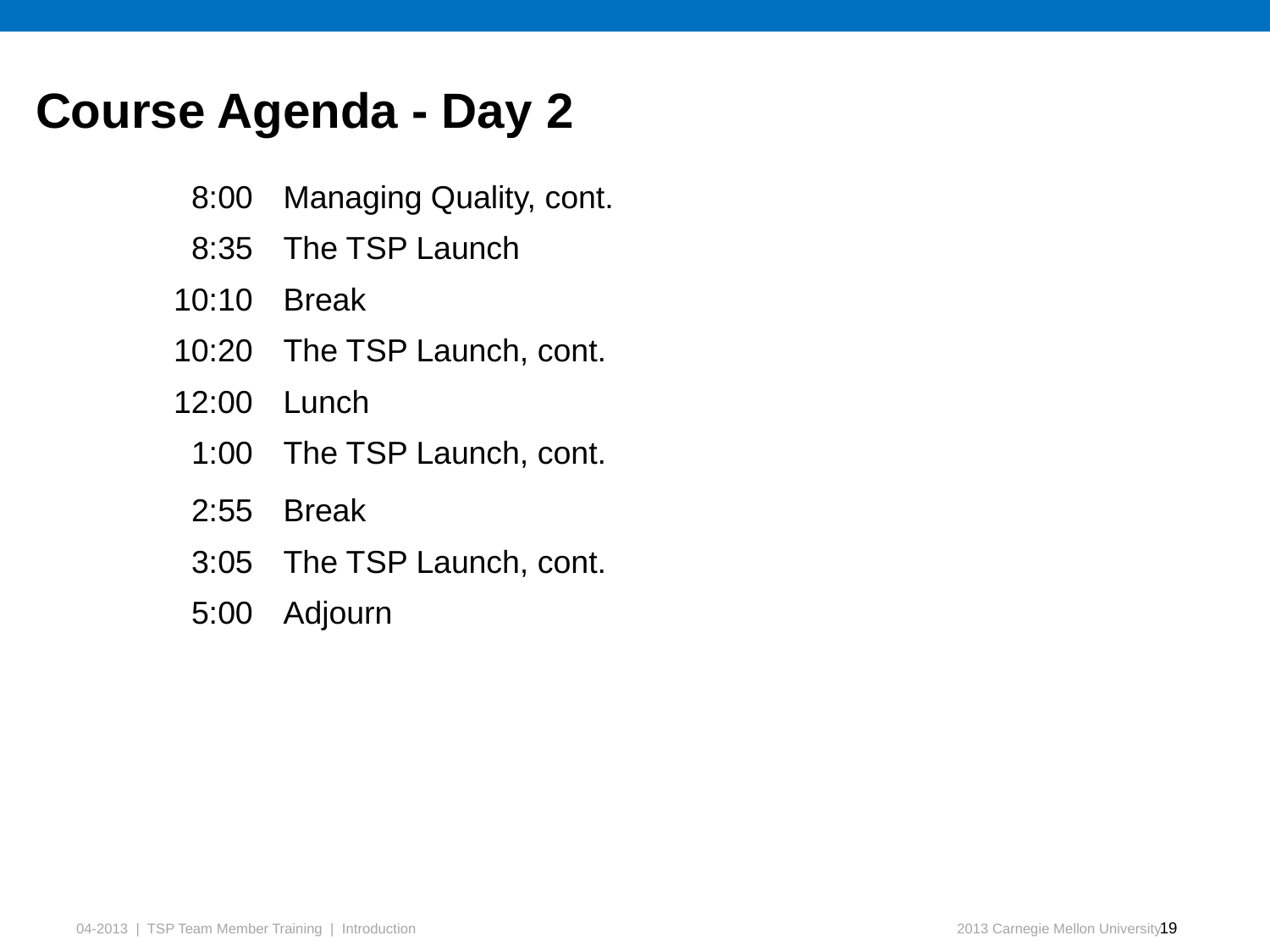

# Course Agenda - Day 2

| 8:00 | Managing Quality, cont. |
| --- | --- |
| 8:35 | The TSP Launch |
| 10:10 | Break |
| 10:20 | The TSP Launch, cont. |
| 12:00 | Lunch |
| 1:00 | The TSP Launch, cont. |
| 2:55 | Break |
| 3:05 | The TSP Launch, cont. |
| 5:00 | Adjourn |